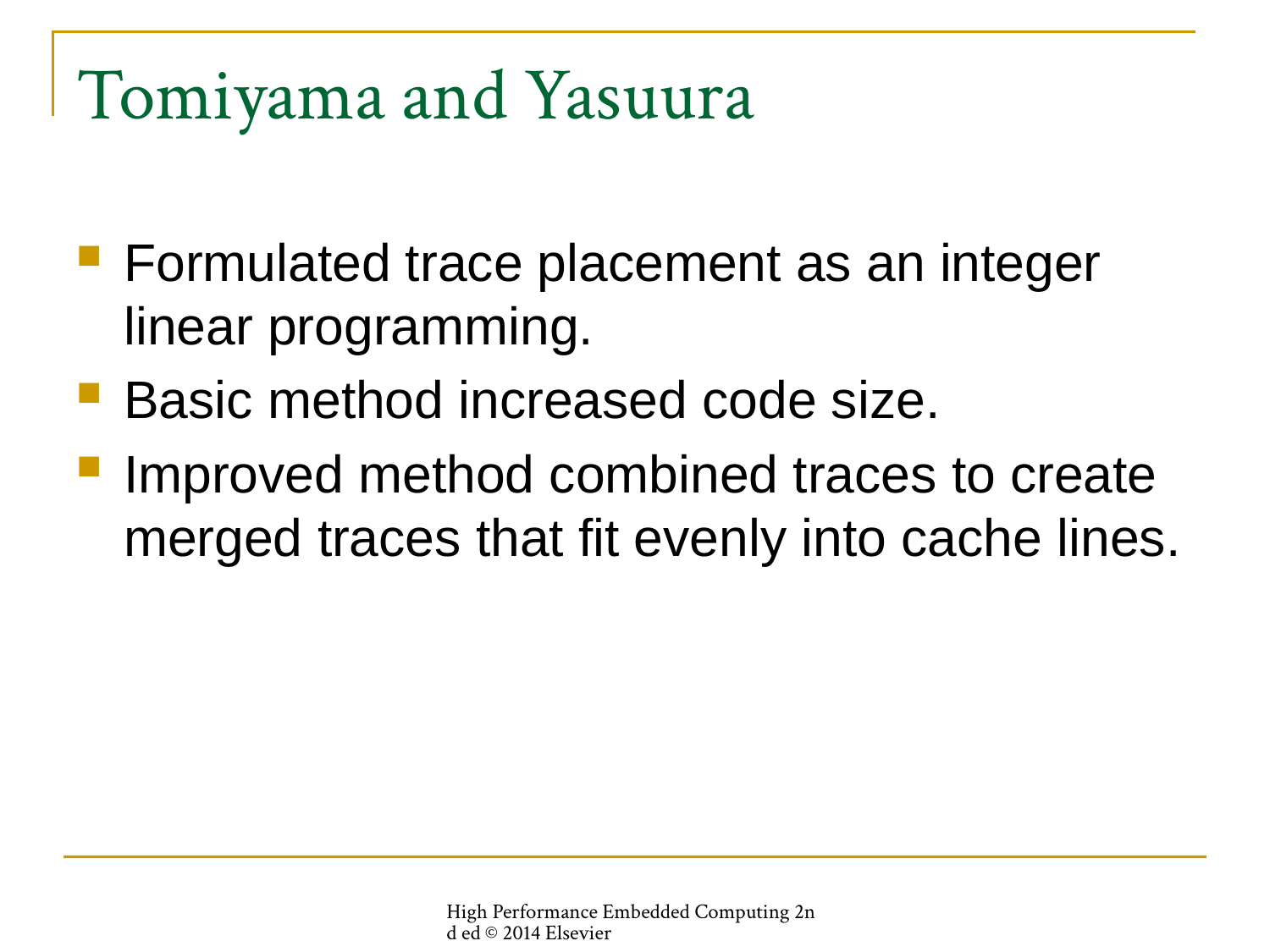

# Tomiyama and Yasuura
Formulated trace placement as an integer linear programming.
Basic method increased code size.
Improved method combined traces to create merged traces that fit evenly into cache lines.
High Performance Embedded Computing 2nd ed © 2014 Elsevier